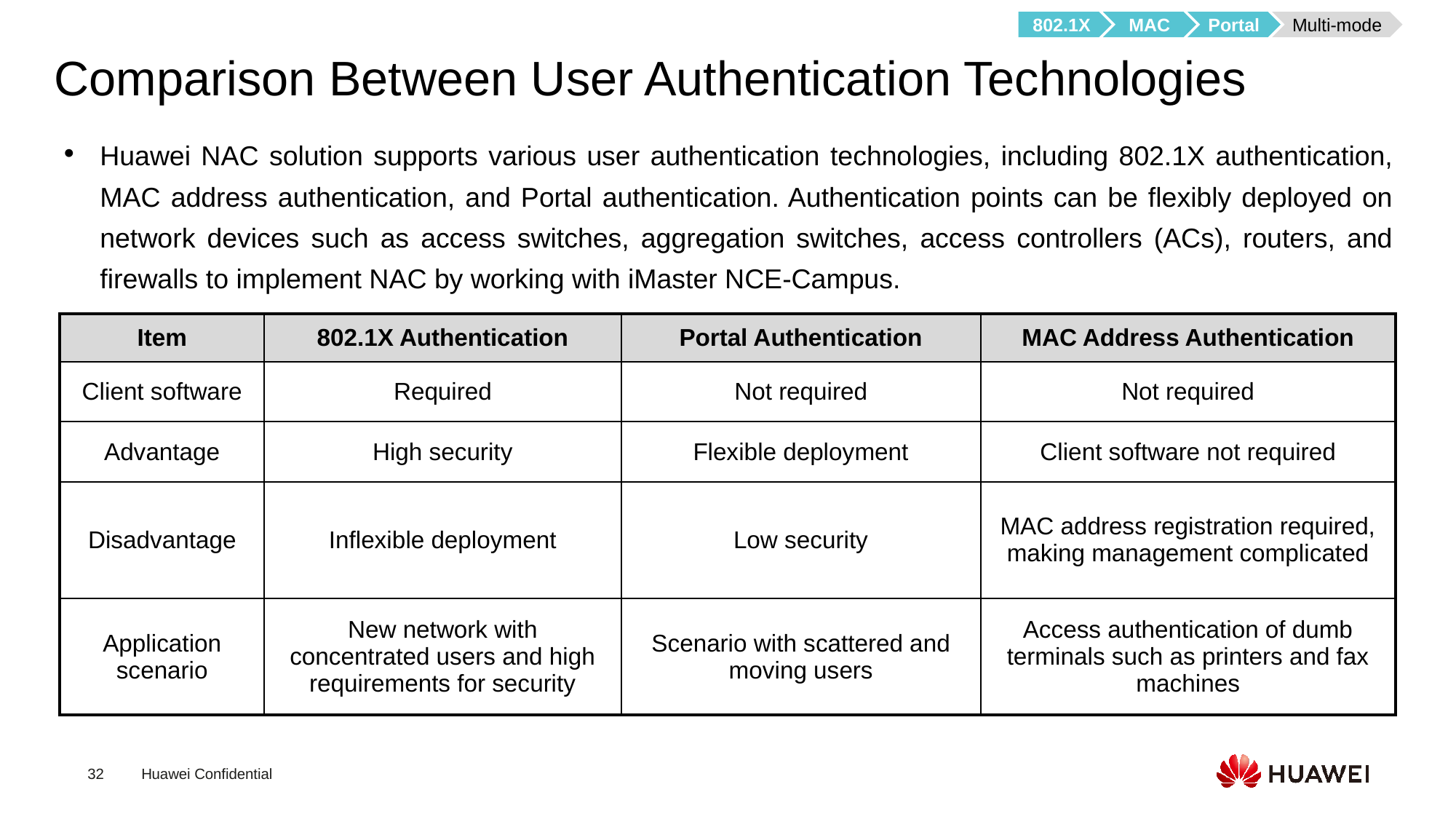

802.1X
MAC
Portal
Multi-mode
# Comparison Between User Authentication Technologies
Huawei NAC solution supports various user authentication technologies, including 802.1X authentication, MAC address authentication, and Portal authentication. Authentication points can be flexibly deployed on network devices such as access switches, aggregation switches, access controllers (ACs), routers, and firewalls to implement NAC by working with iMaster NCE-Campus.
| Item | 802.1X Authentication | Portal Authentication | MAC Address Authentication |
| --- | --- | --- | --- |
| Client software | Required | Not required | Not required |
| Advantage | High security | Flexible deployment | Client software not required |
| Disadvantage | Inflexible deployment | Low security | MAC address registration required, making management complicated |
| Application scenario | New network with concentrated users and high requirements for security | Scenario with scattered and moving users | Access authentication of dumb terminals such as printers and fax machines |